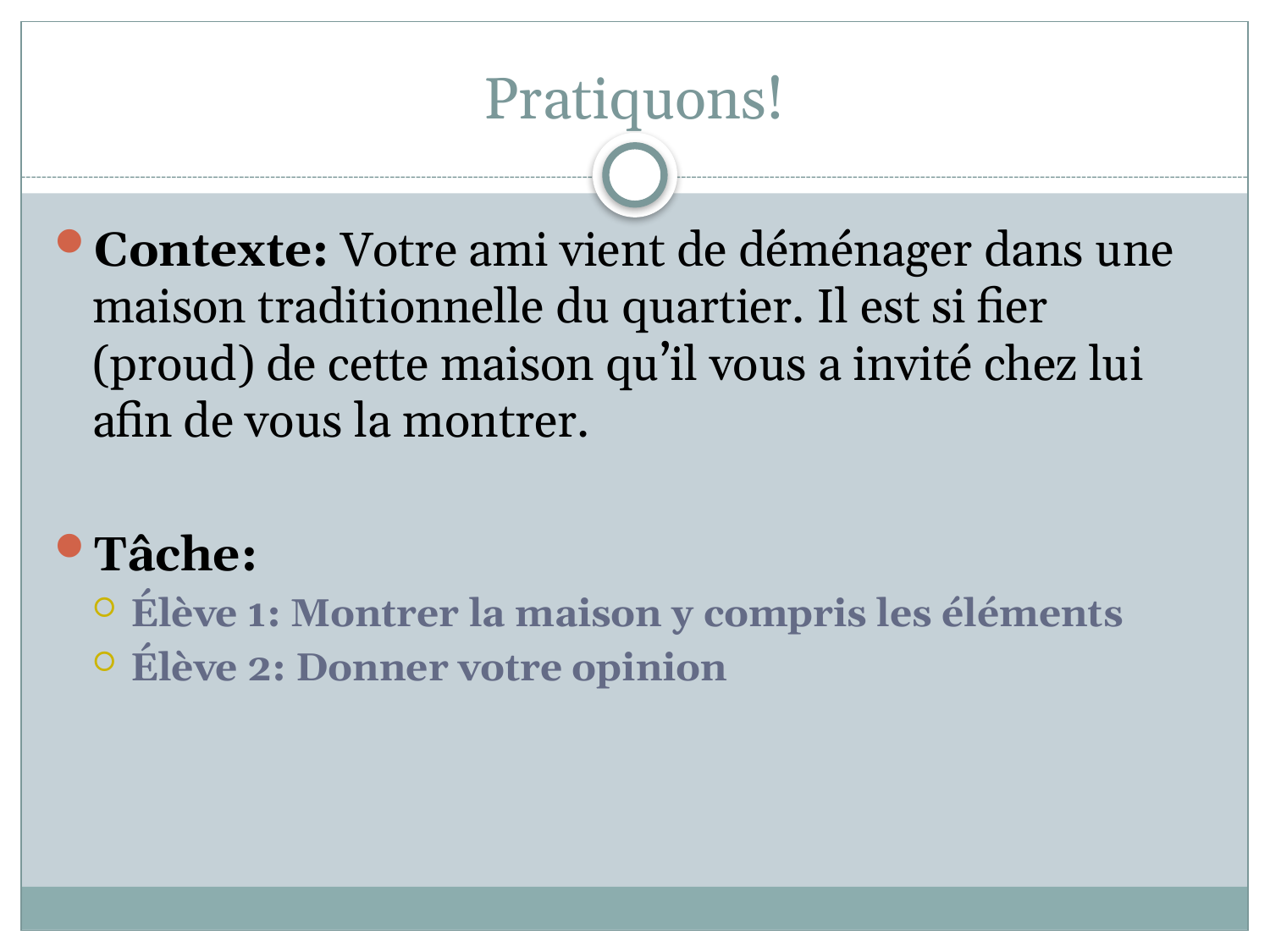

# Pratiquons!
Contexte: Votre ami vient de déménager dans une maison traditionnelle du quartier. Il est si fier (proud) de cette maison qu’il vous a invité chez lui afin de vous la montrer.

Tâche:
Élève 1: Montrer la maison y compris les éléments
Élève 2: Donner votre opinion